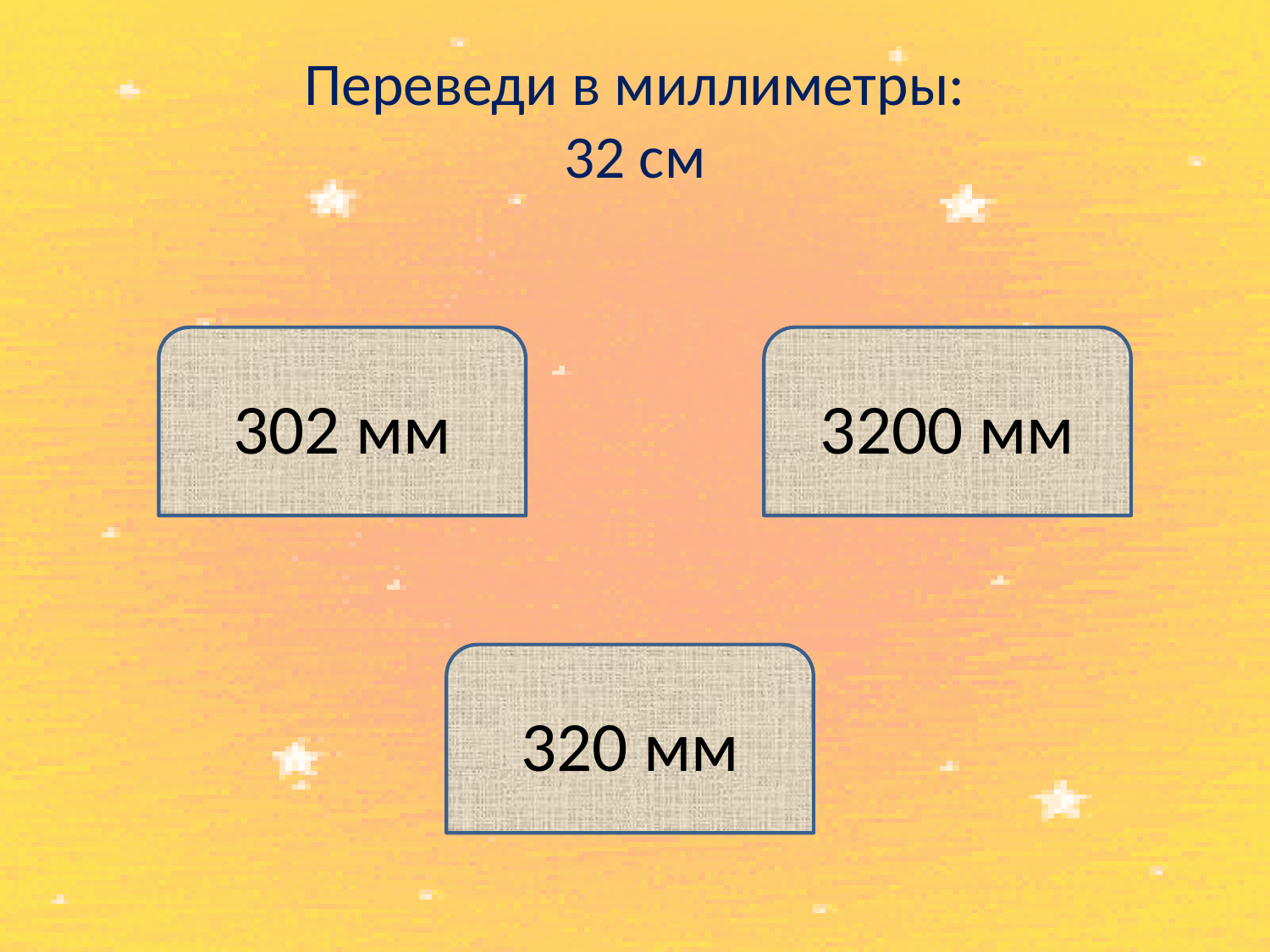

# Переведи в миллиметры: 32 см
302 мм
3200 мм
320 мм